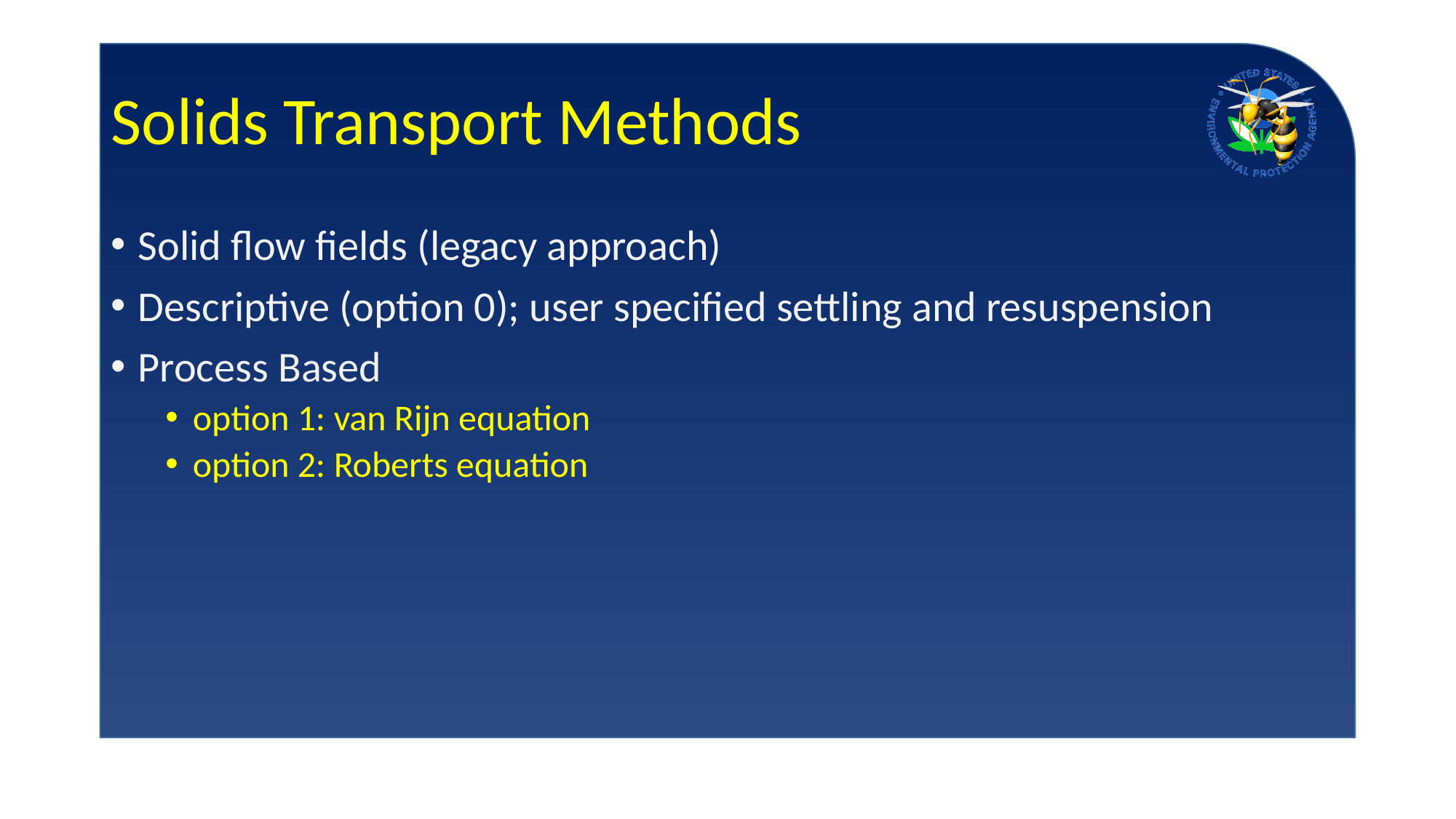

# Solids Transport Methods
Solid flow fields (legacy approach)
Descriptive (option 0); user specified settling and resuspension
Process Based
option 1: van Rijn equation
option 2: Roberts equation